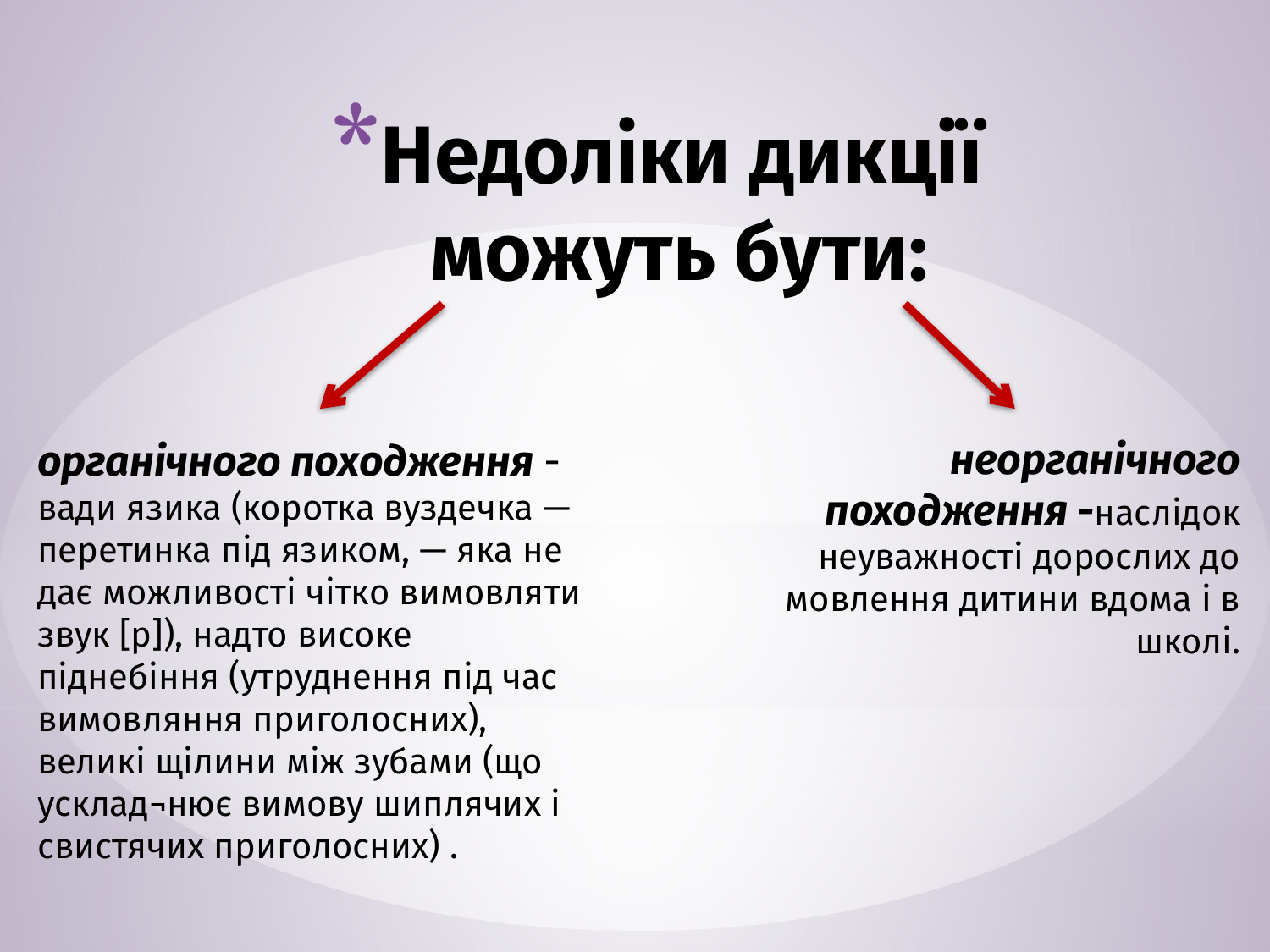

# Недоліки дикції можуть бути:
неорганічного походження -наслідок неуважності дорослих до мовлення дитини вдома і в школі.
органічного походження - вади язика (коротка вуздечка — перетинка під язиком, — яка не дає можливості чітко вимовляти звук [р]), надто високе піднебіння (утруднення під час вимовляння приголосних), великі щілини між зубами (що усклад¬нює вимову шиплячих і свистячих приголосних) .